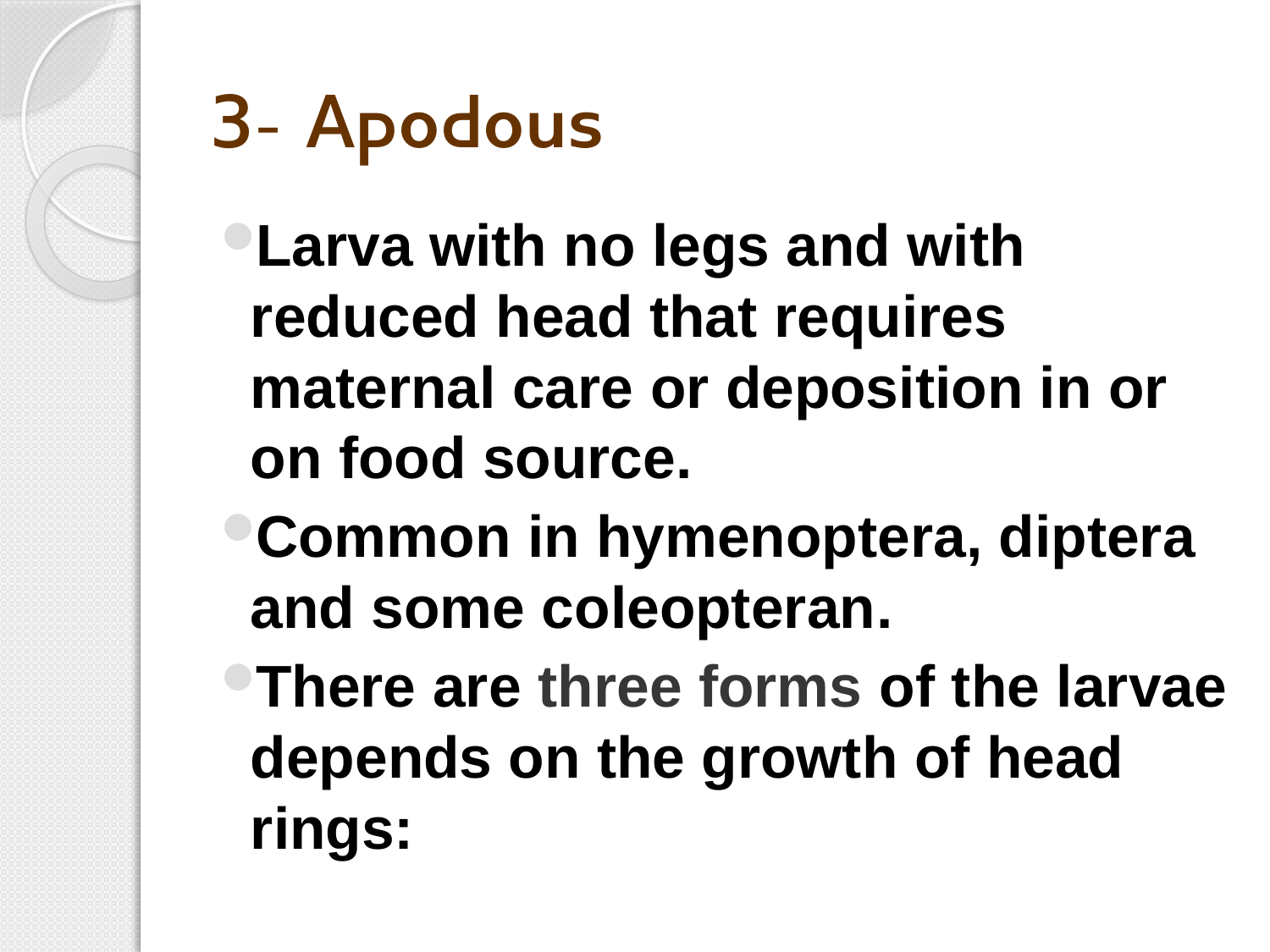

# 3- Apodous
Larva with no legs and with reduced head that requires maternal care or deposition in or on food source.
Common in hymenoptera, diptera and some coleopteran.
There are three forms of the larvae depends on the growth of head rings: